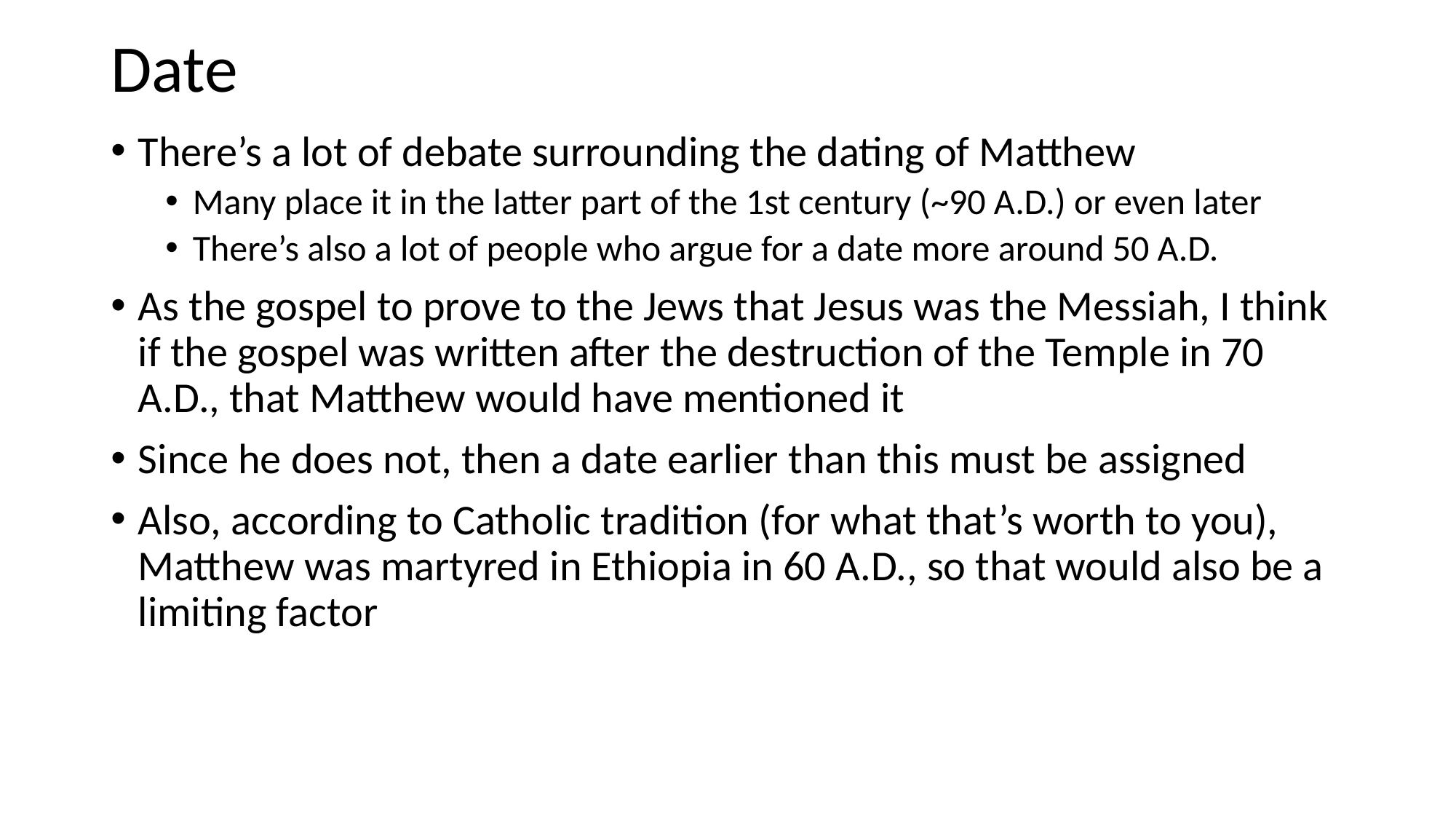

# Date
There’s a lot of debate surrounding the dating of Matthew
Many place it in the latter part of the 1st century (~90 A.D.) or even later
There’s also a lot of people who argue for a date more around 50 A.D.
As the gospel to prove to the Jews that Jesus was the Messiah, I think if the gospel was written after the destruction of the Temple in 70 A.D., that Matthew would have mentioned it
Since he does not, then a date earlier than this must be assigned
Also, according to Catholic tradition (for what that’s worth to you), Matthew was martyred in Ethiopia in 60 A.D., so that would also be a limiting factor